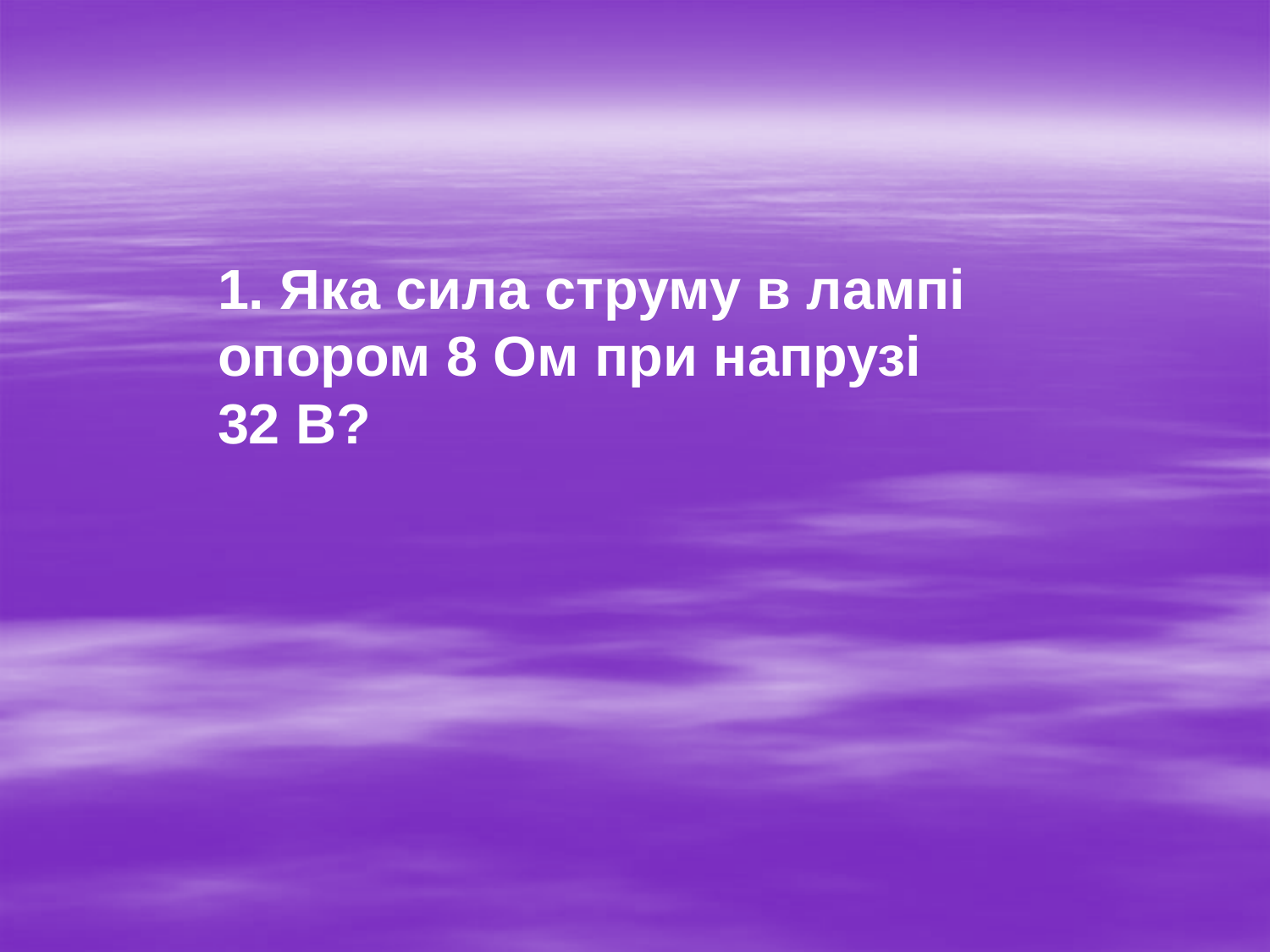

#
1. Яка сила струму в лампі опором 8 Ом при напрузі 32 В?